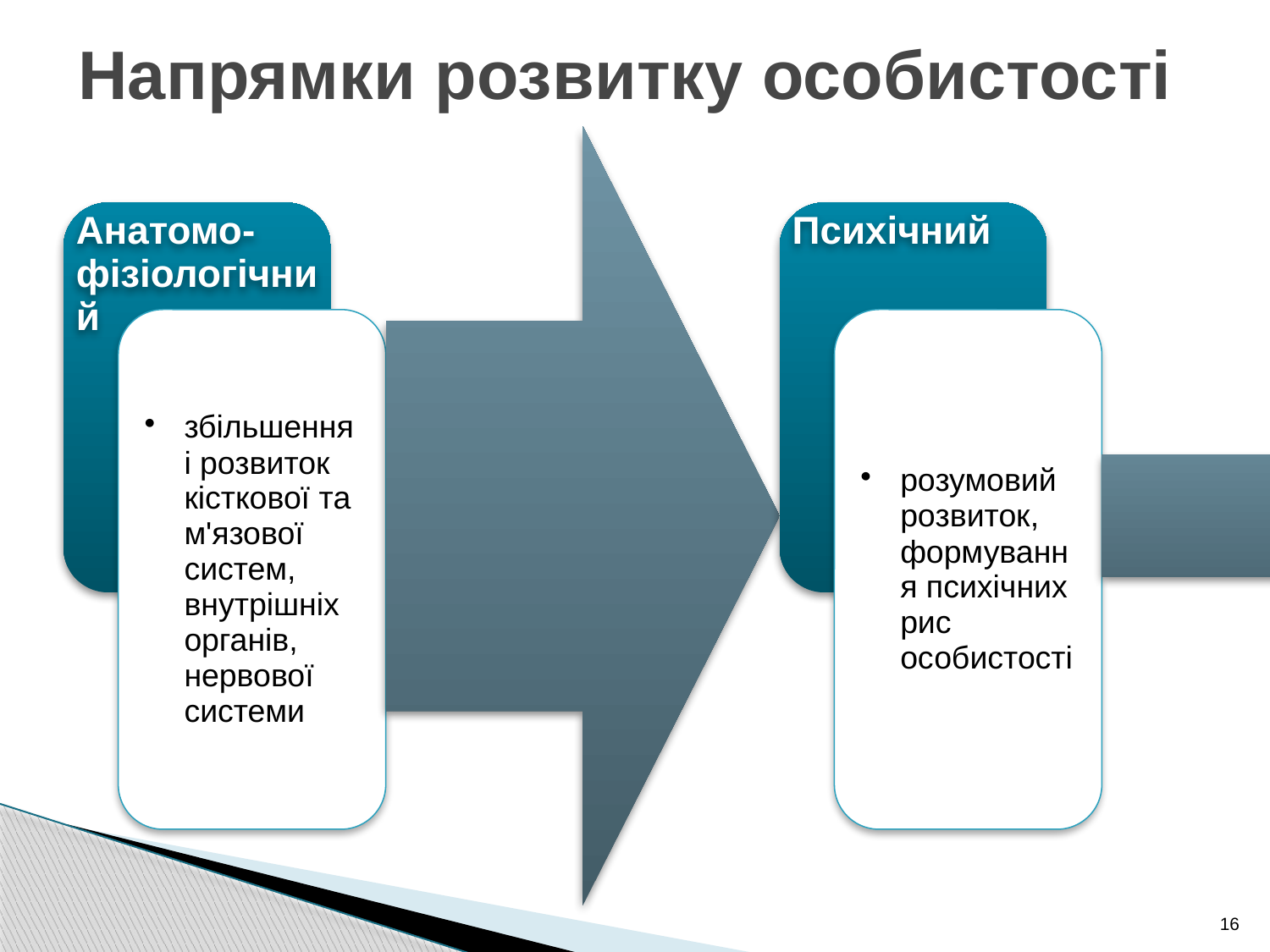

# Напрямки розвитку особистості
Анатомо-фізіологічний
Психічний
розумовий розвиток, формування психічних рис особистості
збільшення і розвиток кісткової та м'язової систем, внутрішніх органів, нервової системи
16